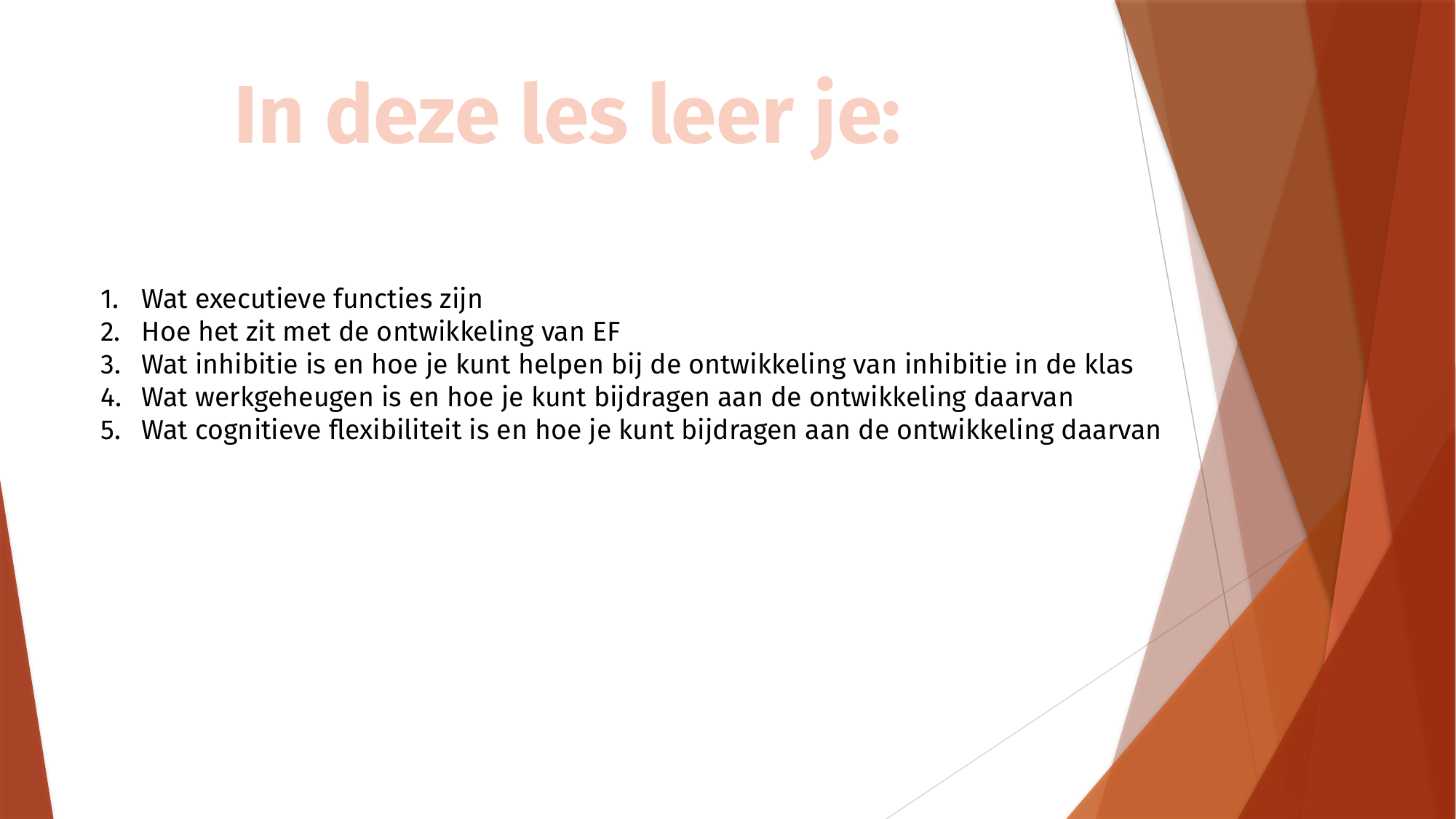

In deze les leer je:
Wat executieve functies zijn
Hoe het zit met de ontwikkeling van EF
Wat inhibitie is en hoe je kunt helpen bij de ontwikkeling van inhibitie in de klas
Wat werkgeheugen is en hoe je kunt bijdragen aan de ontwikkeling daarvan
Wat cognitieve flexibiliteit is en hoe je kunt bijdragen aan de ontwikkeling daarvan